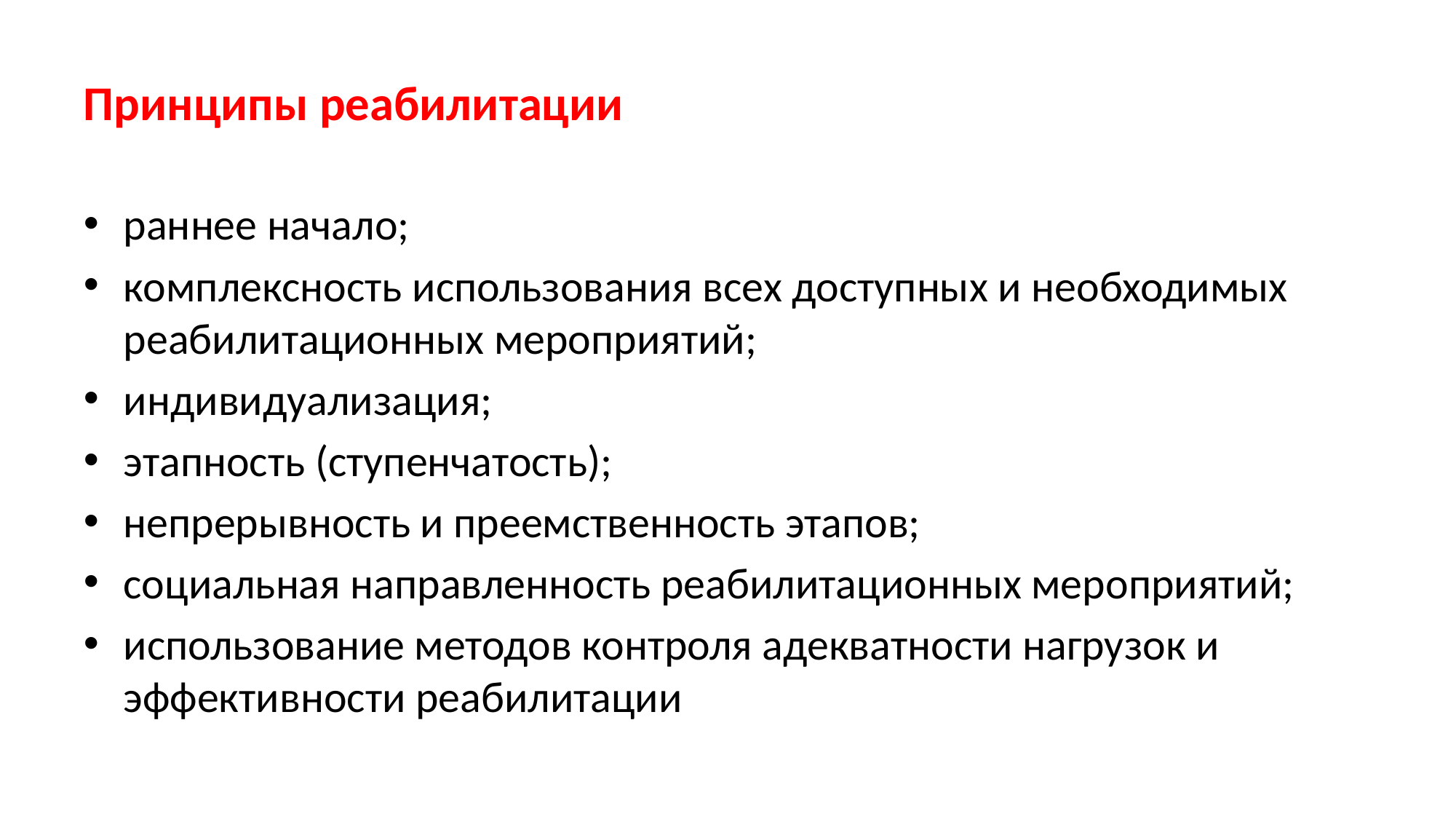

# Принципы реабилитации
раннее начало;
комплексность использования всех доступных и необходимых реабилитационных мероприятий;
индивидуализация;
этапность (ступенчатость);
непрерывность и преемственность этапов;
социальная направленность реабилитационных мероприятий;
использование методов контроля адекватности нагрузок и эффективности реабилитации